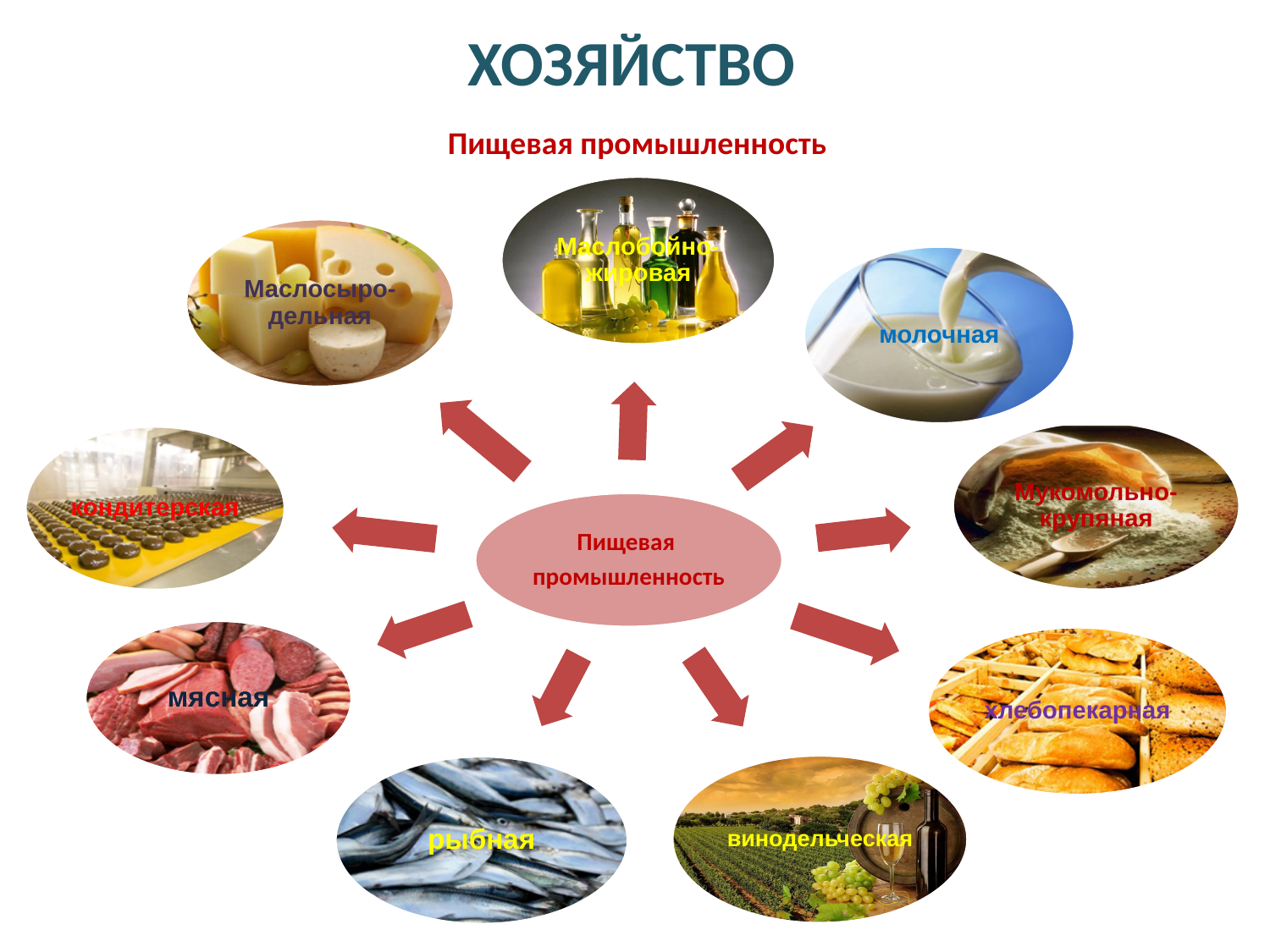

хозяйство
Пищевая промышленность
Пищевая
промышленность

хлебопекарная

молочная

Маслобойно-жировая

Мукомольно-крупяная

винодельческая

рыбная

мясная

кондитерская

Маслосыро-дельная